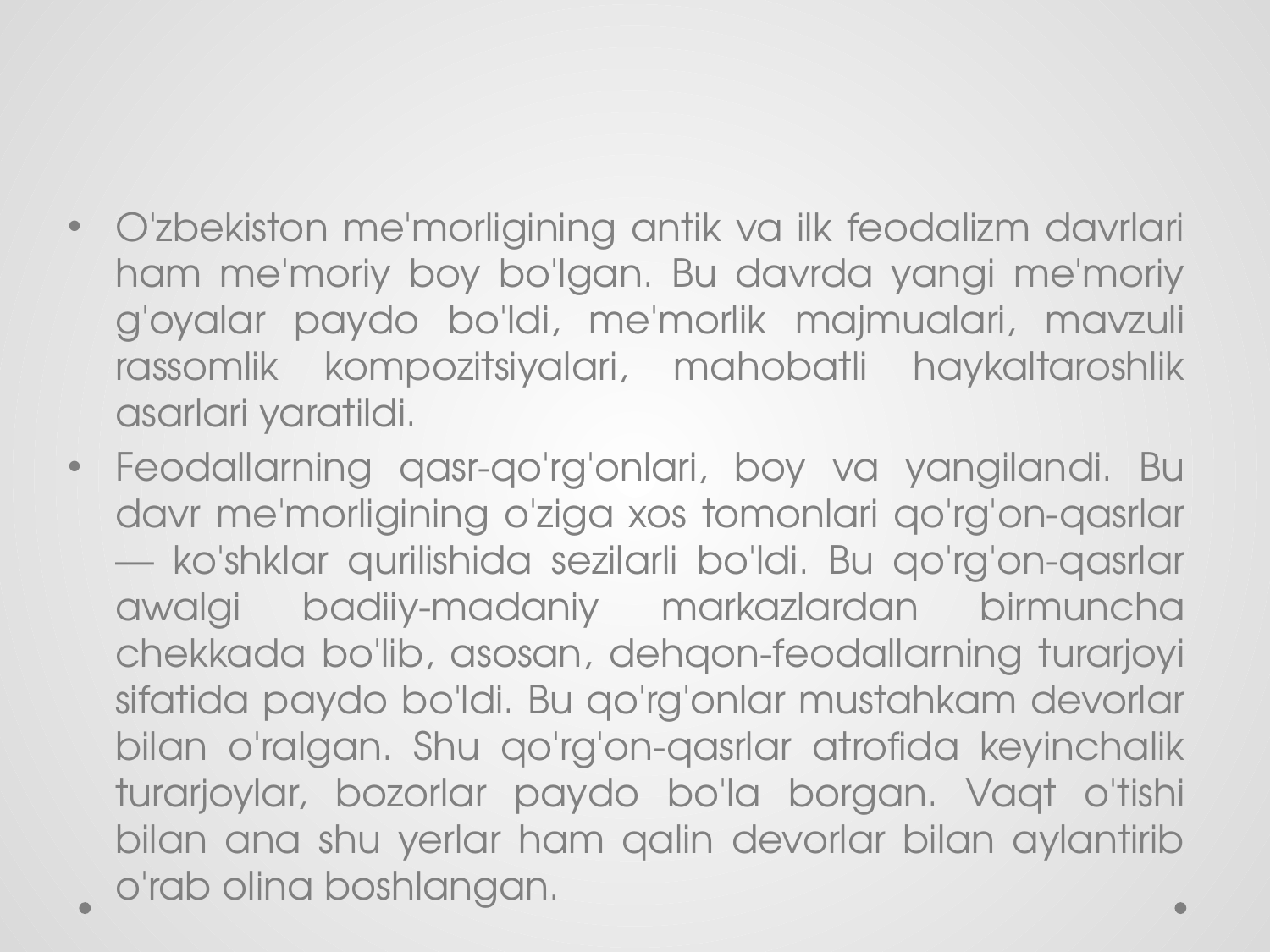

O'zbekiston me'morligining antik va ilk feodalizm davrlari ham me'moriy boy bo'lgan. Bu davrda yangi me'moriy g'oyalar paydo bo'ldi, me'morlik majmualari, mavzuli rassomlik kompozitsiyalari, mahobatli haykaltaroshlik asarlari yaratildi.
Feodallarning qasr-qo'rg'onlari, boy va yangilandi. Bu davr me'morligining o'ziga xos tomonlari qo'rg'on-qasrlar — ko'shklar qurilishida sezilarli bo'ldi. Bu qo'rg'on-qasrlar awalgi badiiy-madaniy markazlardan birmuncha chekkada bo'lib, asosan, dehqon-feodallarning turarjoyi sifatida paydo bo'ldi. Bu qo'rg'onlar mustahkam devorlar bilan o'ralgan. Shu qo'rg'on-qasrlar atrofida keyinchalik turarjoylar, bozorlar paydo bo'la borgan. Vaqt o'tishi bilan ana shu yerlar ham qalin devorlar bilan aylantirib o'rab olina boshlangan.